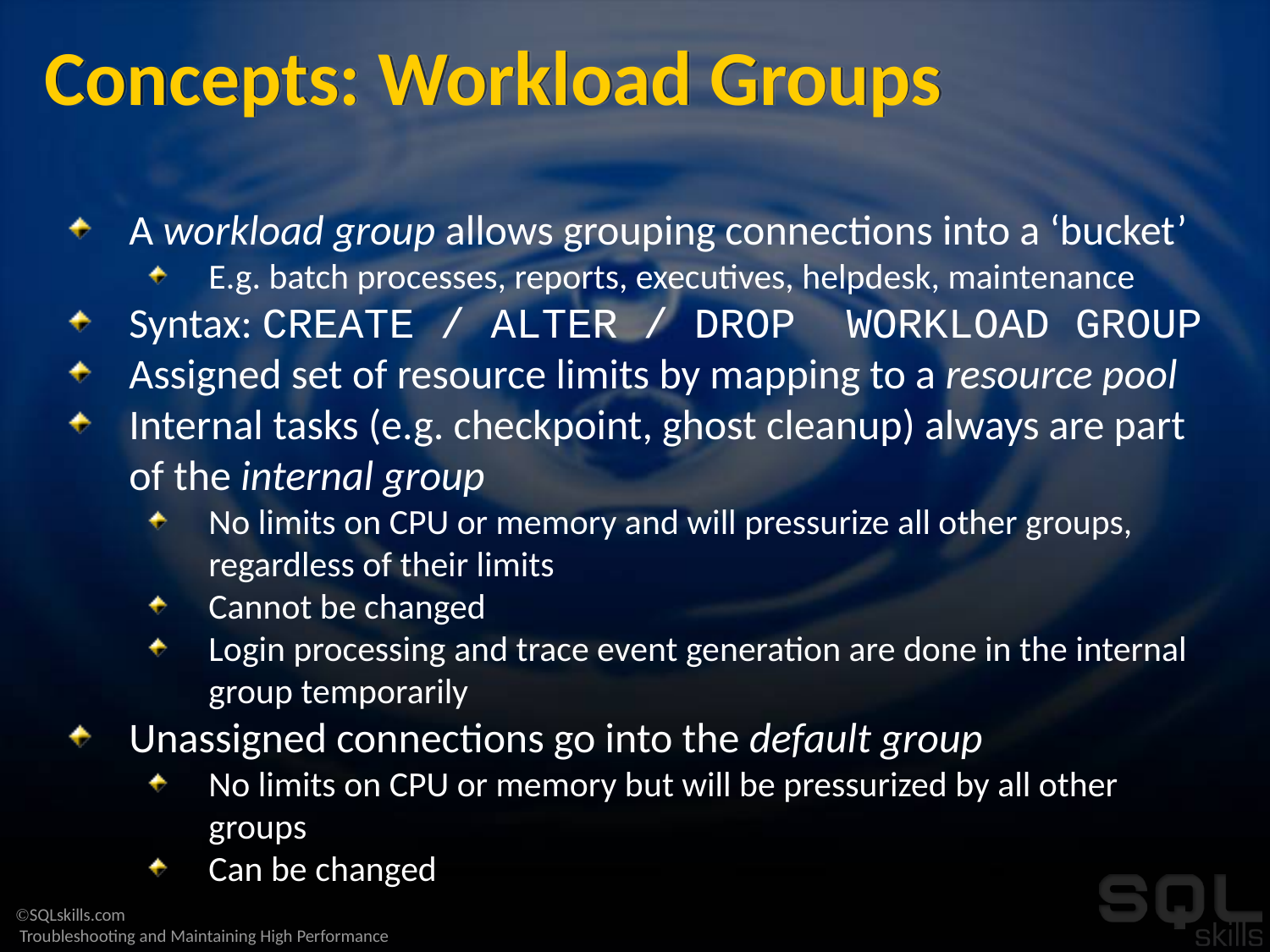

# Concepts: Workload Groups
A workload group allows grouping connections into a ‘bucket’
E.g. batch processes, reports, executives, helpdesk, maintenance
Syntax: CREATE / ALTER / DROP  WORKLOAD GROUP
Assigned set of resource limits by mapping to a resource pool
Internal tasks (e.g. checkpoint, ghost cleanup) always are part of the internal group
No limits on CPU or memory and will pressurize all other groups, regardless of their limits
Cannot be changed
Login processing and trace event generation are done in the internal group temporarily
Unassigned connections go into the default group
No limits on CPU or memory but will be pressurized by all other groups
Can be changed